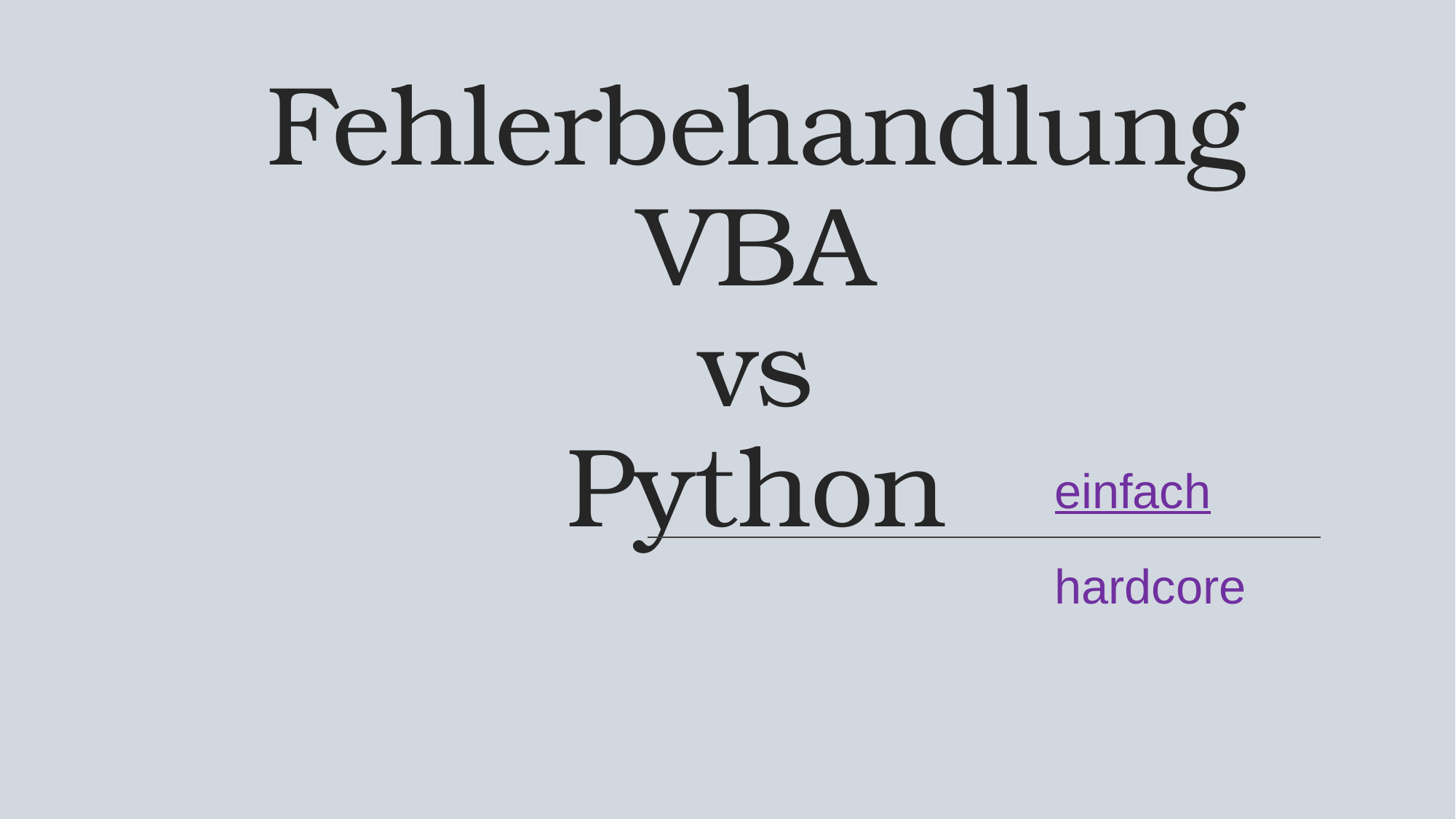

# Fehlerbehandlung VBA vs Python
einfach
hardcore